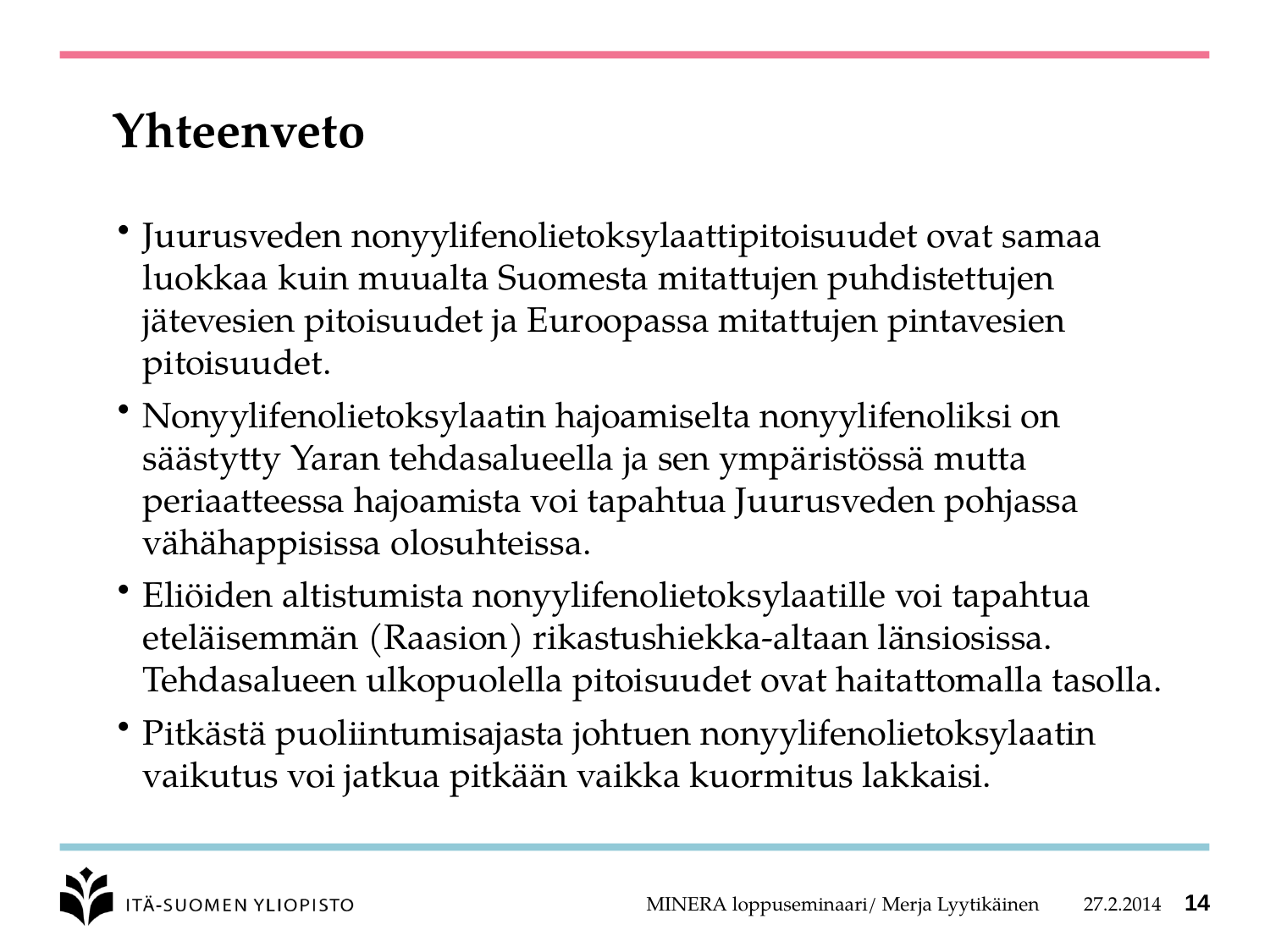

# Yhteenveto
Juurusveden nonyylifenolietoksylaattipitoisuudet ovat samaa luokkaa kuin muualta Suomesta mitattujen puhdistettujen jätevesien pitoisuudet ja Euroopassa mitattujen pintavesien pitoisuudet.
Nonyylifenolietoksylaatin hajoamiselta nonyylifenoliksi on säästytty Yaran tehdasalueella ja sen ympäristössä mutta periaatteessa hajoamista voi tapahtua Juurusveden pohjassa vähähappisissa olosuhteissa.
Eliöiden altistumista nonyylifenolietoksylaatille voi tapahtua eteläisemmän (Raasion) rikastushiekka-altaan länsiosissa. Tehdasalueen ulkopuolella pitoisuudet ovat haitattomalla tasolla.
Pitkästä puoliintumisajasta johtuen nonyylifenolietoksylaatin vaikutus voi jatkua pitkään vaikka kuormitus lakkaisi.

MINERA loppuseminaari/ Merja Lyytikäinen
27.2.2014
14